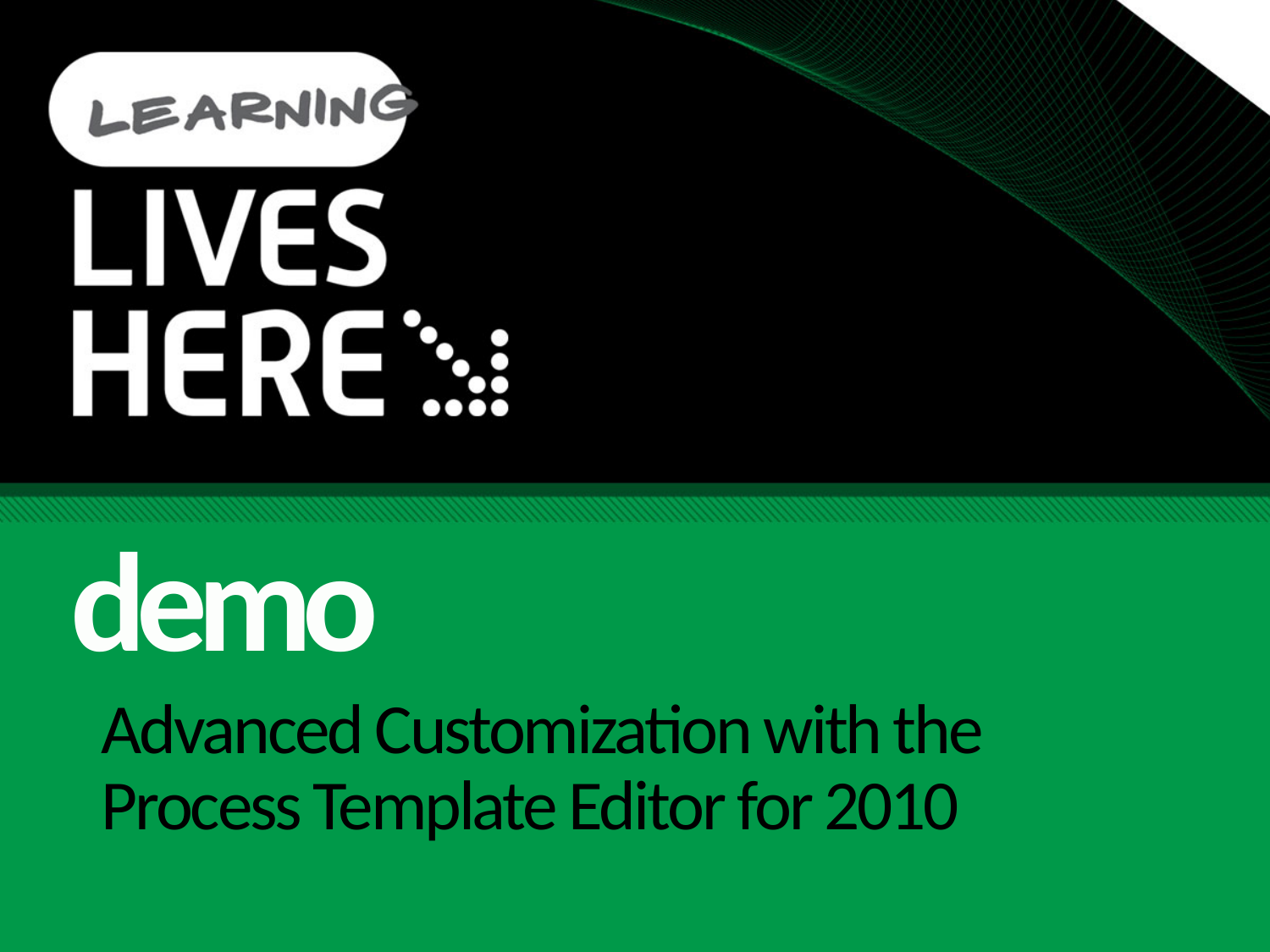

demo
# Advanced Customization with the Process Template Editor for 2010